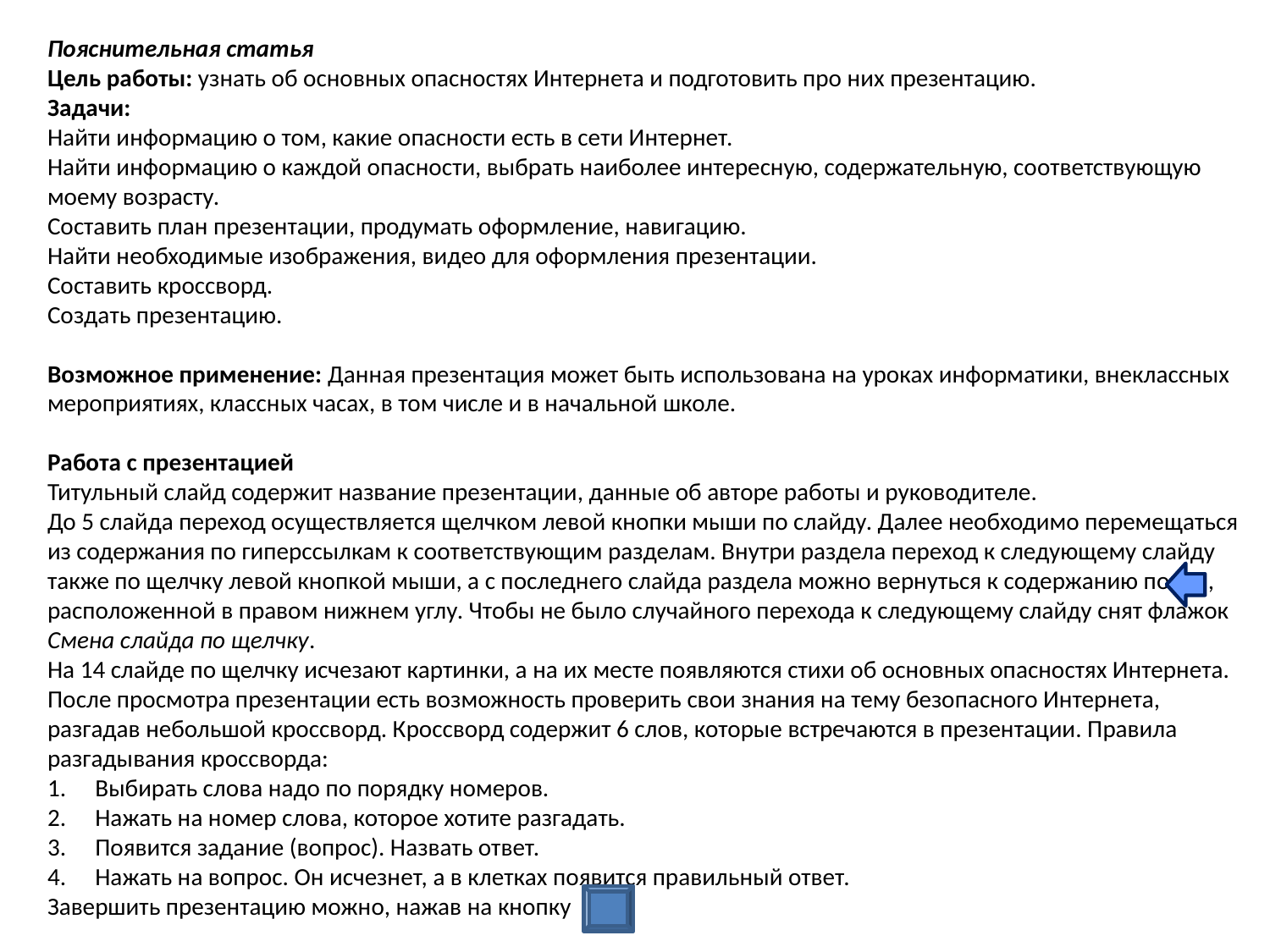

Пояснительная статья
Цель работы: узнать об основных опасностях Интернета и подготовить про них презентацию.
Задачи:
Найти информацию о том, какие опасности есть в сети Интернет.
Найти информацию о каждой опасности, выбрать наиболее интересную, содержательную, соответствующую моему возрасту.
Составить план презентации, продумать оформление, навигацию.
Найти необходимые изображения, видео для оформления презентации.
Составить кроссворд.
Создать презентацию.

Возможное применение: Данная презентация может быть использована на уроках информатики, внеклассных мероприятиях, классных часах, в том числе и в начальной школе.

Работа с презентацией
Титульный слайд содержит название презентации, данные об авторе работы и руководителе.
До 5 слайда переход осуществляется щелчком левой кнопки мыши по слайду. Далее необходимо перемещаться из содержания по гиперссылкам к соответствующим разделам. Внутри раздела переход к следующему слайду также по щелчку левой кнопкой мыши, а с последнего слайда раздела можно вернуться к содержанию по       ,
расположенной в правом нижнем углу. Чтобы не было случайного перехода к следующему слайду снят флажок Смена слайда по щелчку.
На 14 слайде по щелчку исчезают картинки, а на их месте появляются стихи об основных опасностях Интернета.
После просмотра презентации есть возможность проверить свои знания на тему безопасного Интернета, разгадав небольшой кроссворд. Кроссворд содержит 6 слов, которые встречаются в презентации. Правила разгадывания кроссворда:
Выбирать слова надо по порядку номеров.
Нажать на номер слова, которое хотите разгадать.
Появится задание (вопрос). Назвать ответ.
Нажать на вопрос. Он исчезнет, а в клетках появится правильный ответ.
Завершить презентацию можно, нажав на кнопку